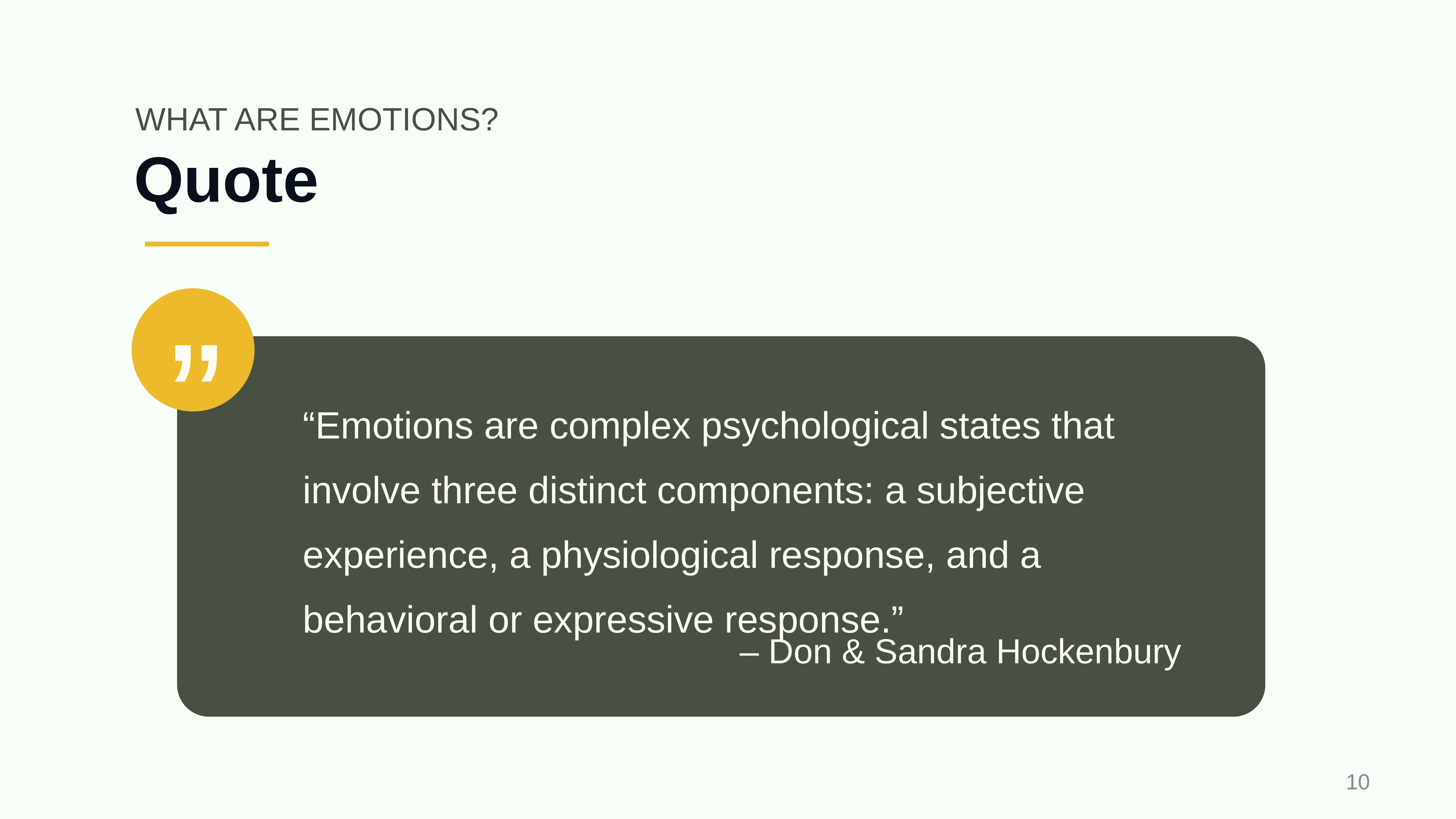

WHAT ARE EMOTIONS?
# Quote

”

“Emotions are complex psychological states that involve three distinct components: a subjective experience, a physiological response, and a behavioral or expressive response.”
– Don & Sandra Hockenbury
10